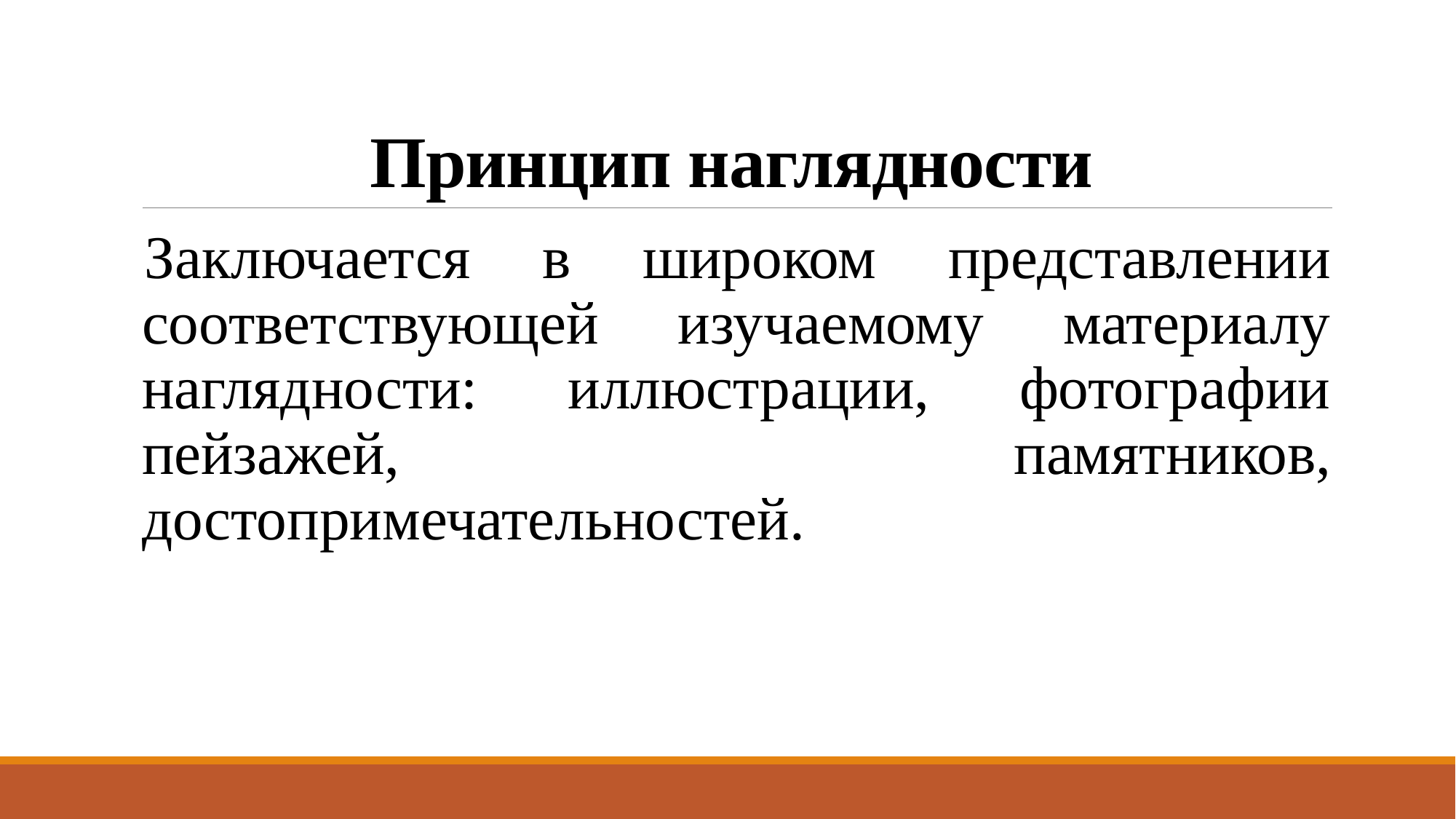

# Принцип наглядности
Заключается в широком представлении соответствующей изучаемому материалу наглядности: иллюстрации, фотографии пейзажей, памятников, достопримечательностей.